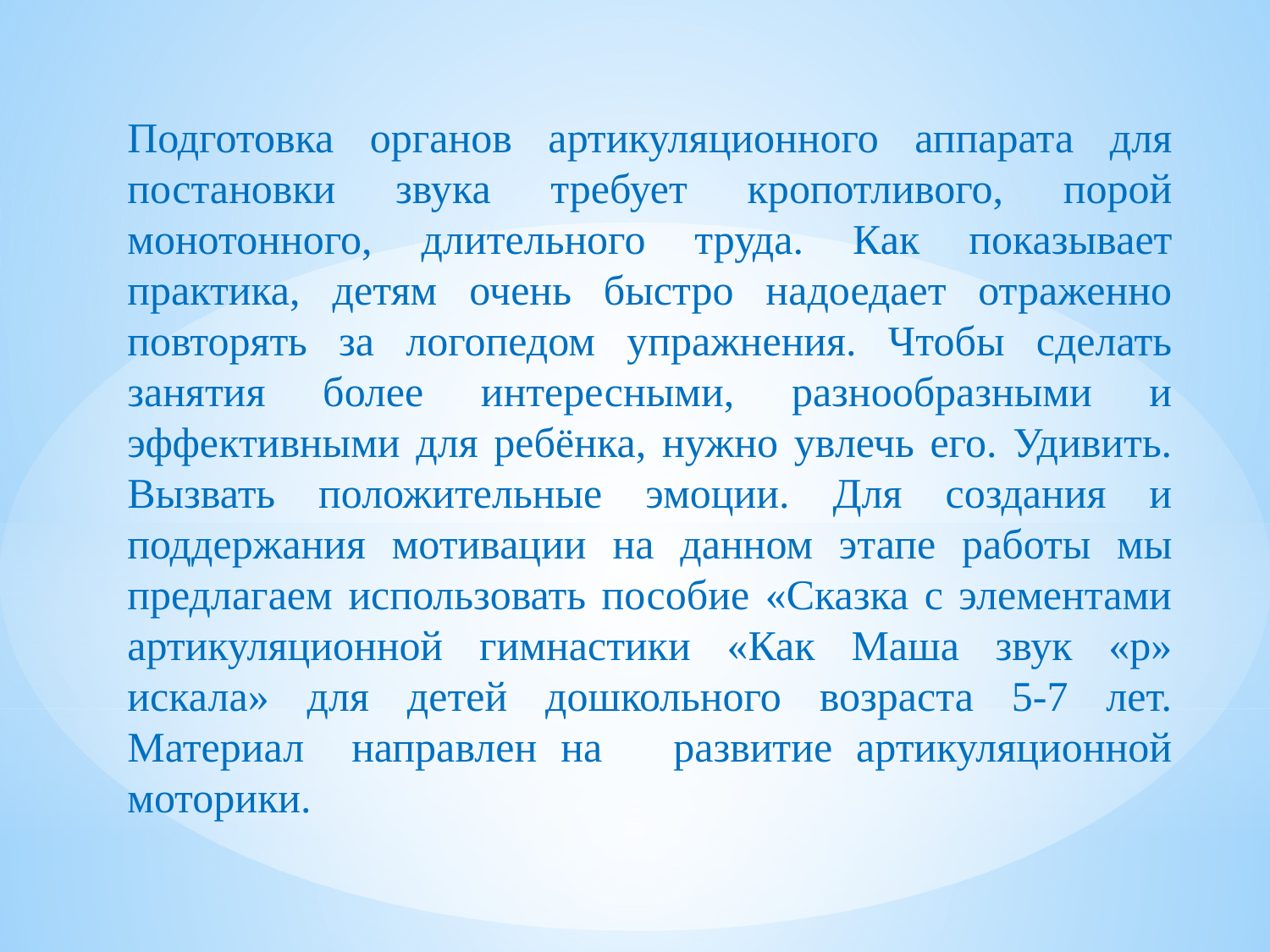

Подготовка органов артикуляционного аппарата для постановки звука требует кропотливого, порой монотонного, длительного труда. Как показывает практика, детям очень быстро надоедает отраженно повторять за логопедом упражнения. Чтобы сделать занятия более интересными, разнообразными и эффективными для ребёнка, нужно увлечь его. Удивить. Вызвать положительные эмоции. Для создания и поддержания мотивации на данном этапе работы мы предлагаем использовать пособие «Сказка с элементами артикуляционной гимнастики «Как Маша звук «р» искала» для детей дошкольного возраста 5-7 лет. Материал  направлен на   развитие артикуляционной моторики.